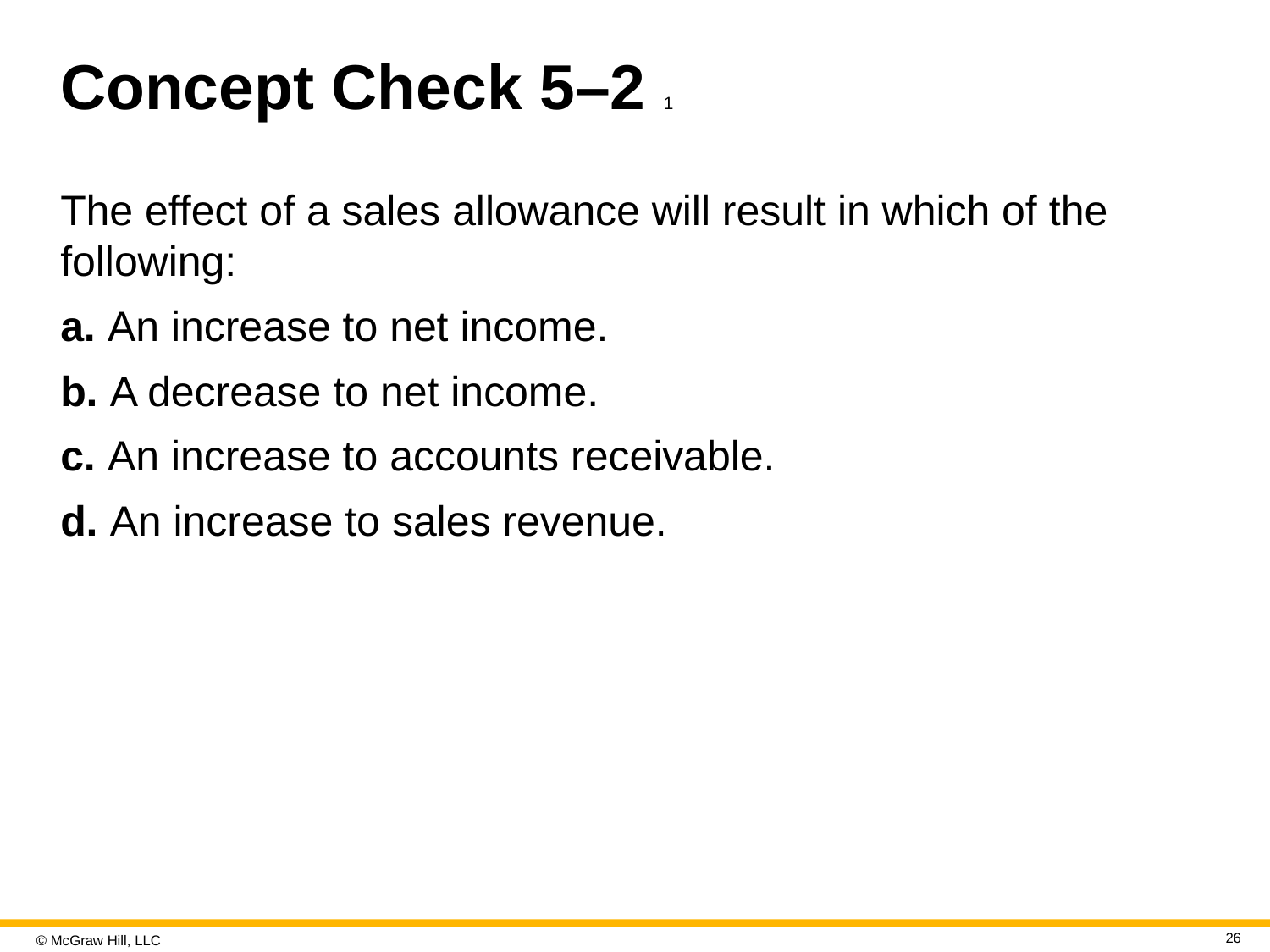

# Concept Check 5–2 1
The effect of a sales allowance will result in which of the following:
a. An increase to net income.
b. A decrease to net income.
c. An increase to accounts receivable.
d. An increase to sales revenue.
26